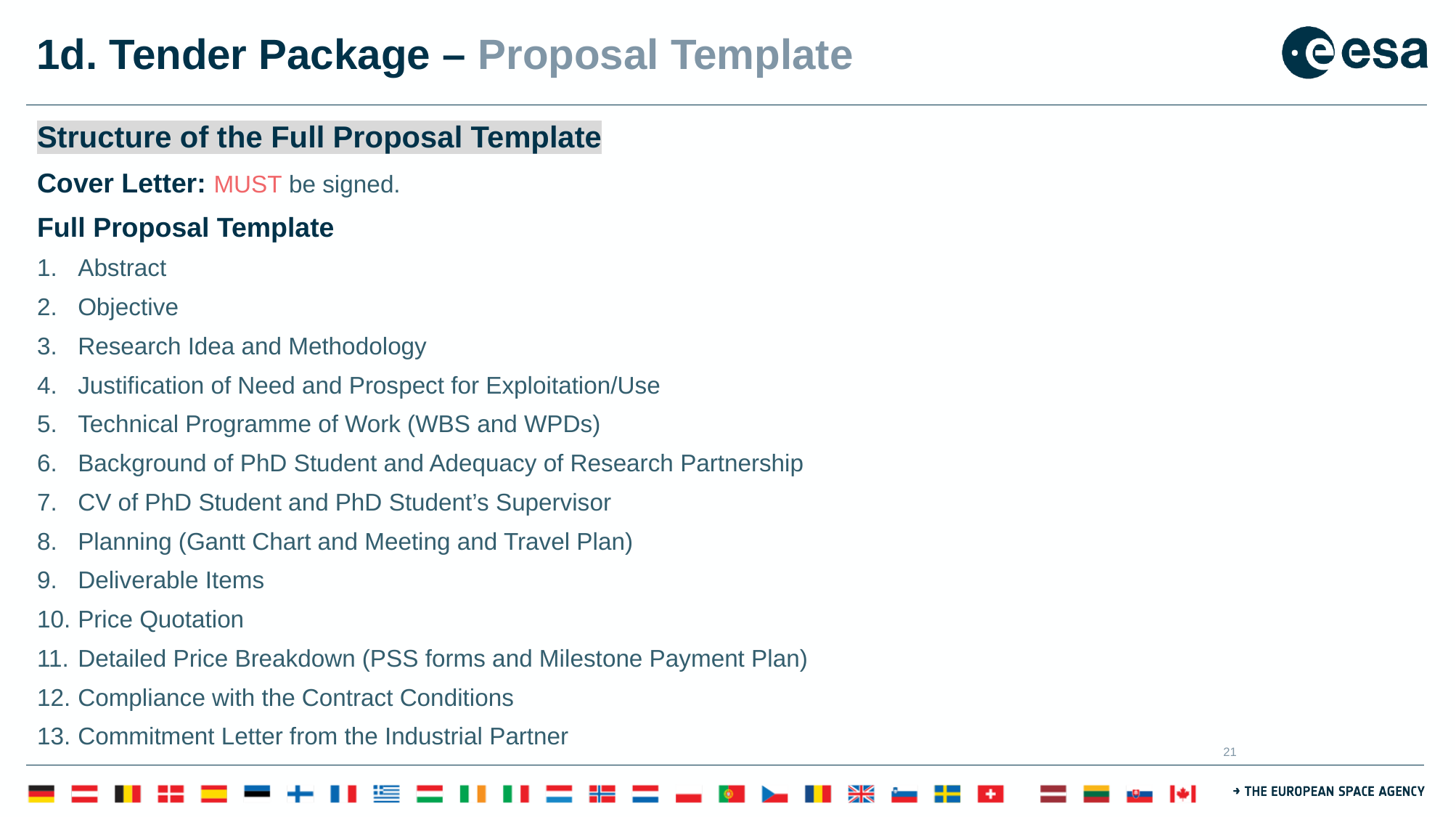

# 1d. Tender Package – Proposal Template
Structure of the Full Proposal Template
Cover Letter: MUST be signed.
Full Proposal Template
Abstract
Objective
Research Idea and Methodology
Justification of Need and Prospect for Exploitation/Use
Technical Programme of Work (WBS and WPDs)
Background of PhD Student and Adequacy of Research Partnership
CV of PhD Student and PhD Student’s Supervisor
Planning (Gantt Chart and Meeting and Travel Plan)
Deliverable Items
Price Quotation
Detailed Price Breakdown (PSS forms and Milestone Payment Plan)
Compliance with the Contract Conditions
Commitment Letter from the Industrial Partner